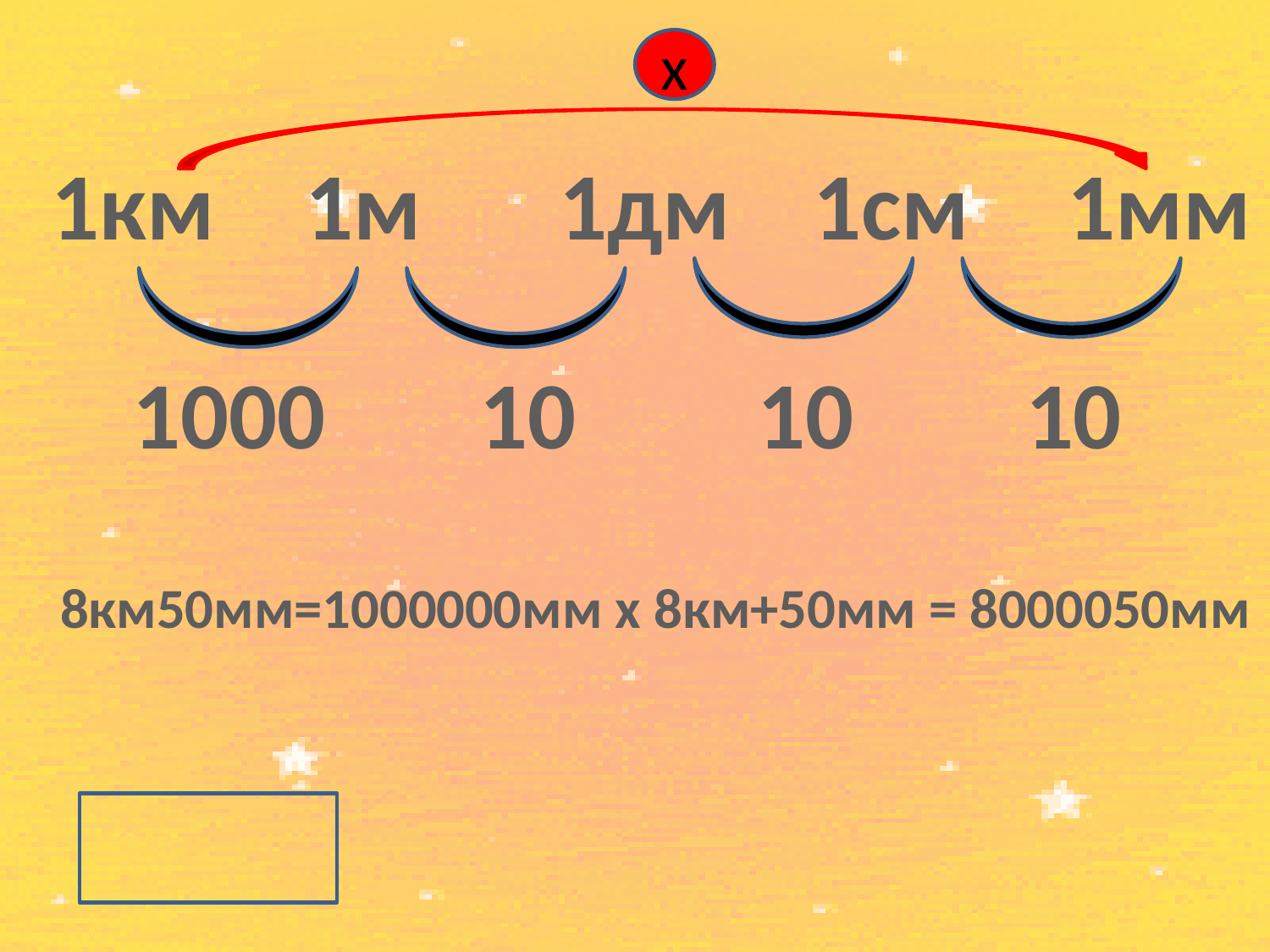

х

1км	1м		1дм	1см	1мм

1000
10
10
10
8км50мм=1000000мм х 8км+50мм = 8000050мм